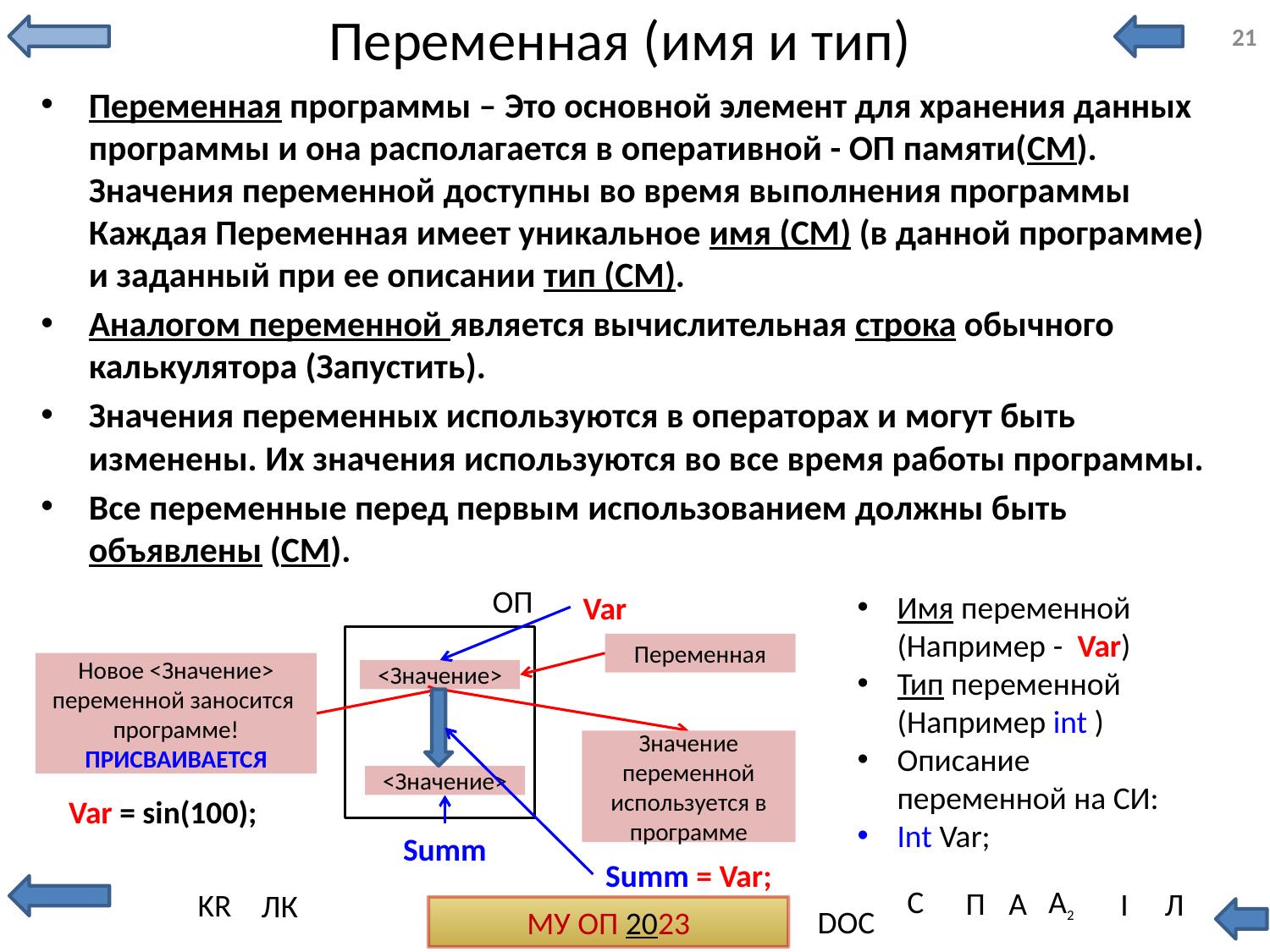

# Переменная (имя и тип)
21
Переменная программы – Это основной элемент для хранения данных программы и она располагается в оперативной - ОП памяти(СМ).  Значения переменной доступны во время выполнения программы Каждая Переменная имеет уникальное имя (СМ) (в данной программе) и заданный при ее описании тип (СМ).
Аналогом переменной является вычислительная строка обычного калькулятора (Запустить).
Значения переменных используются в операторах и могут быть изменены. Их значения используются во все время работы программы.
Все переменные перед первым использованием должны быть объявлены (СМ).
ОП
Имя переменной (Например -  Var)
Тип переменной (Например int )
Описание переменной на СИ:
Int Var;
Var

<Значение>
Переменная
Новое <Значение> переменной заносится  программе! ПРИСВАИВАЕТСЯ

Значение переменной используется в программе
<Значение>
Var = sin(100);
Summ
Summ = Var;